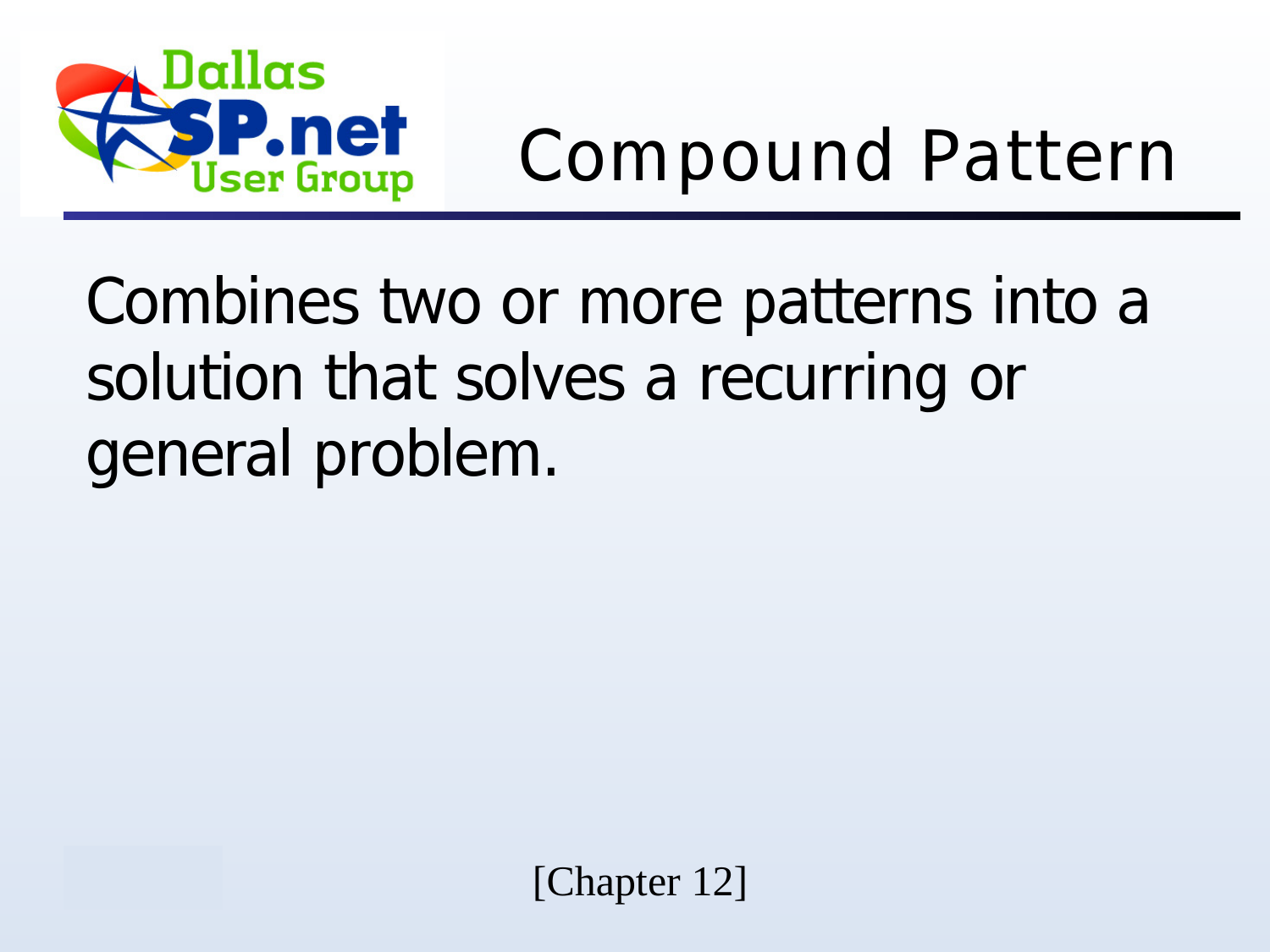

# Compound Pattern
Combines two or more patterns into a solution that solves a recurring or general problem.

[Chapter 12]